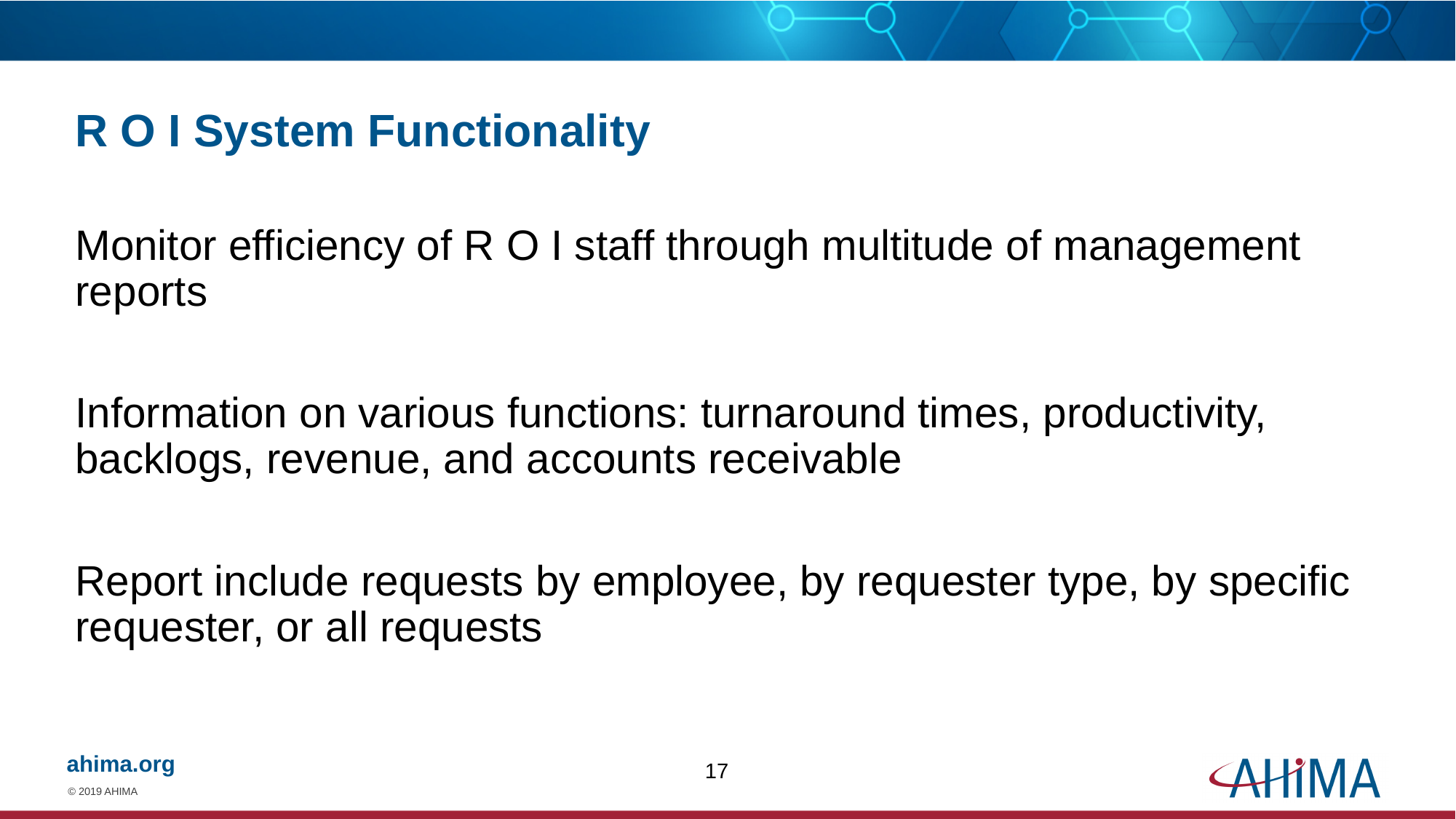

# R O I System Functionality
Monitor efficiency of R O I staff through multitude of management reports

Information on various functions: turnaround times, productivity, backlogs, revenue, and accounts receivable

Report include requests by employee, by requester type, by specific requester, or all requests